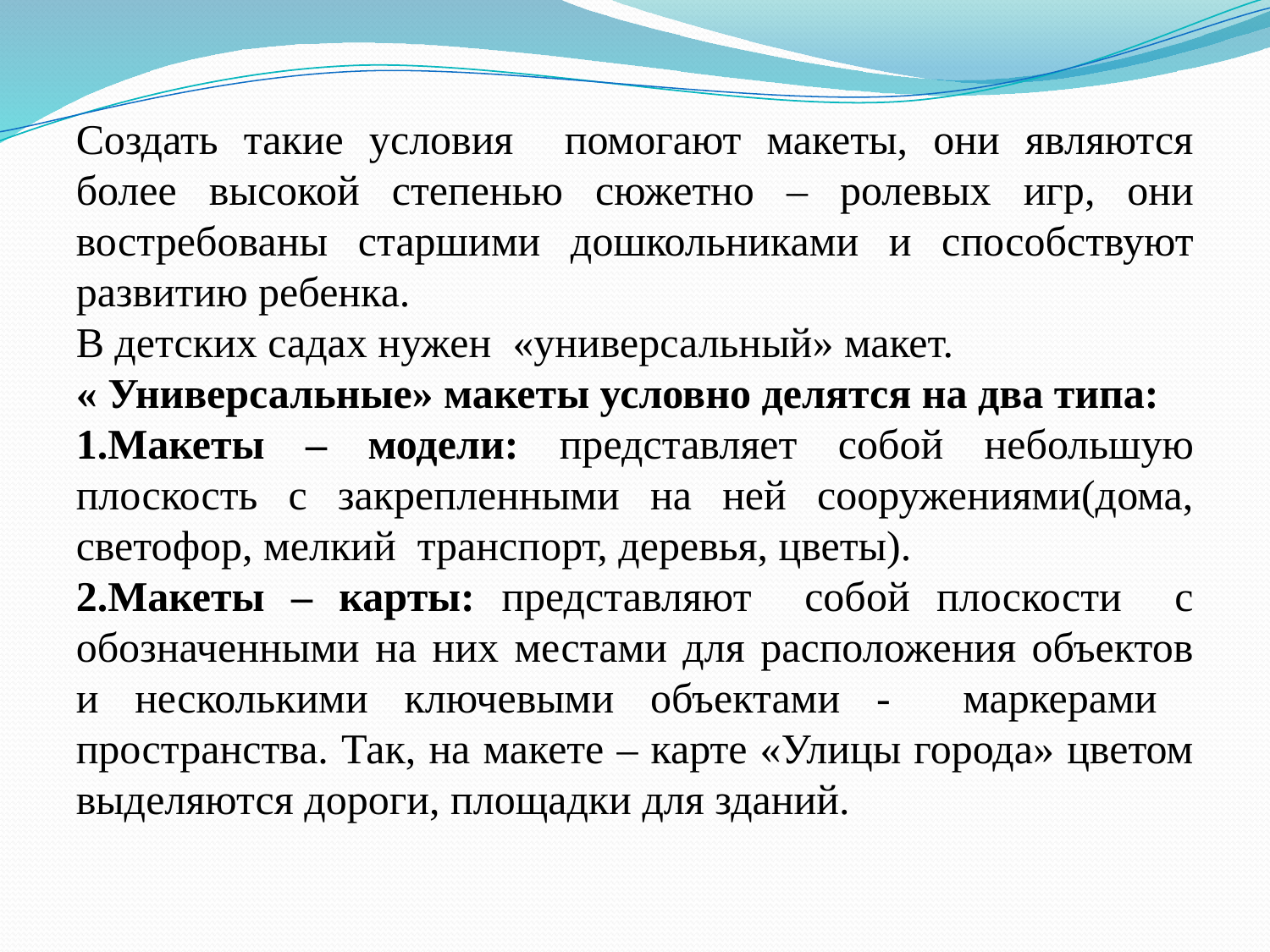

Создать такие условия  помогают макеты, они являются более высокой степенью сюжетно – ролевых игр, они востребованы старшими дошкольниками и способствуют развитию ребенка.
В детских садах нужен  «универсальный» макет.
« Универсальные» макеты условно делятся на два типа:
1.Макеты – модели: представляет собой небольшую плоскость с закрепленными на ней сооружениями(дома, светофор, мелкий  транспорт, деревья, цветы).
2.Макеты – карты: представляют  собой плоскости  с обозначенными на них местами для расположения объектов и несколькими ключевыми объектами -  маркерами  пространства. Так, на макете – карте «Улицы города» цветом выделяются дороги, площадки для зданий.